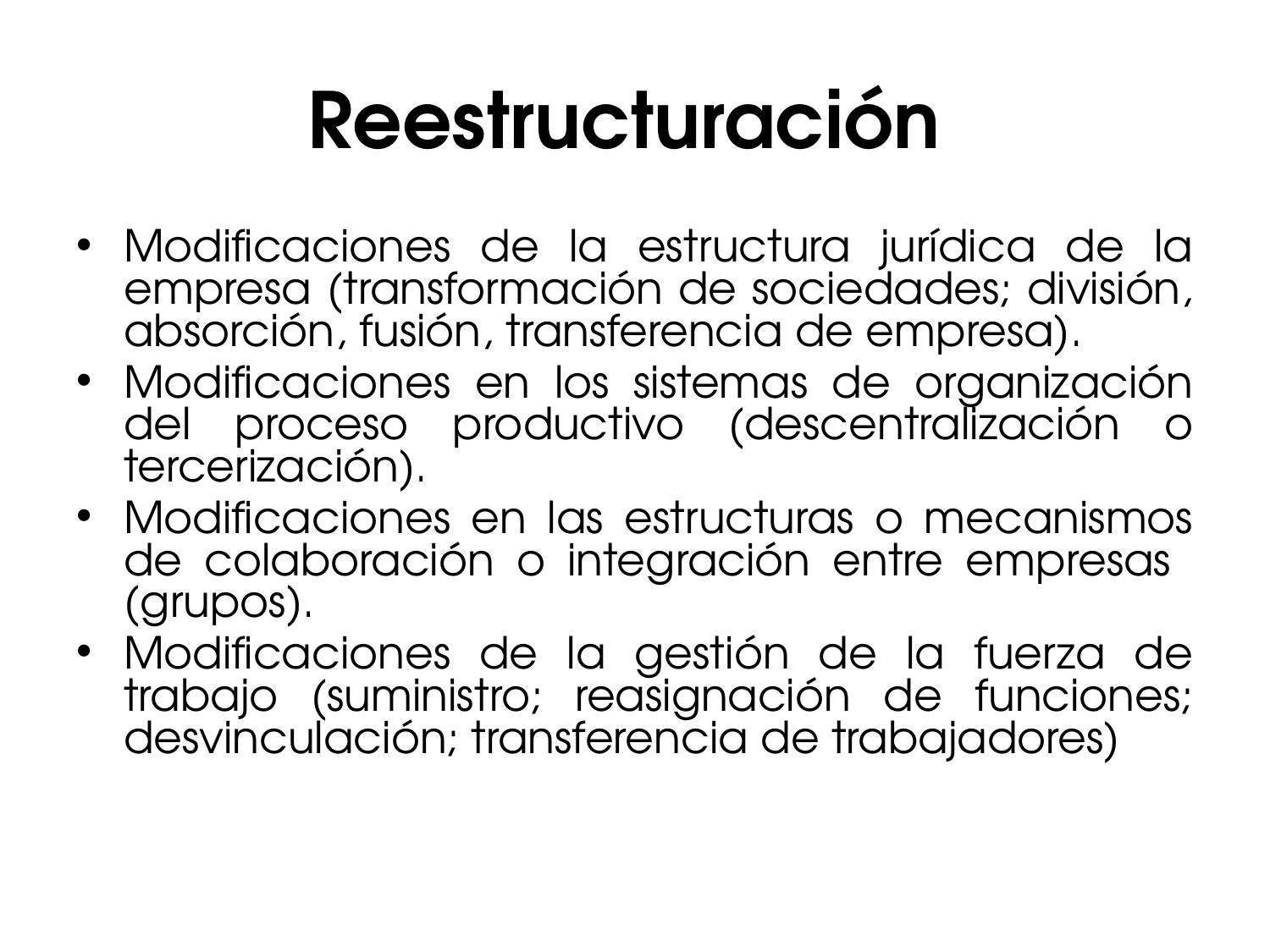

# Reestructuración
Modificaciones de la estructura jurídica de la empresa (transformación de sociedades; división, absorción, fusión, transferencia de empresa).
Modificaciones en los sistemas de organización del proceso productivo (descentralización o tercerización).
Modificaciones en las estructuras o mecanismos de colaboración o integración entre empresas  (grupos).
Modificaciones de la gestión de la fuerza de trabajo (suministro; reasignación de funciones; desvinculación; transferencia de trabajadores)